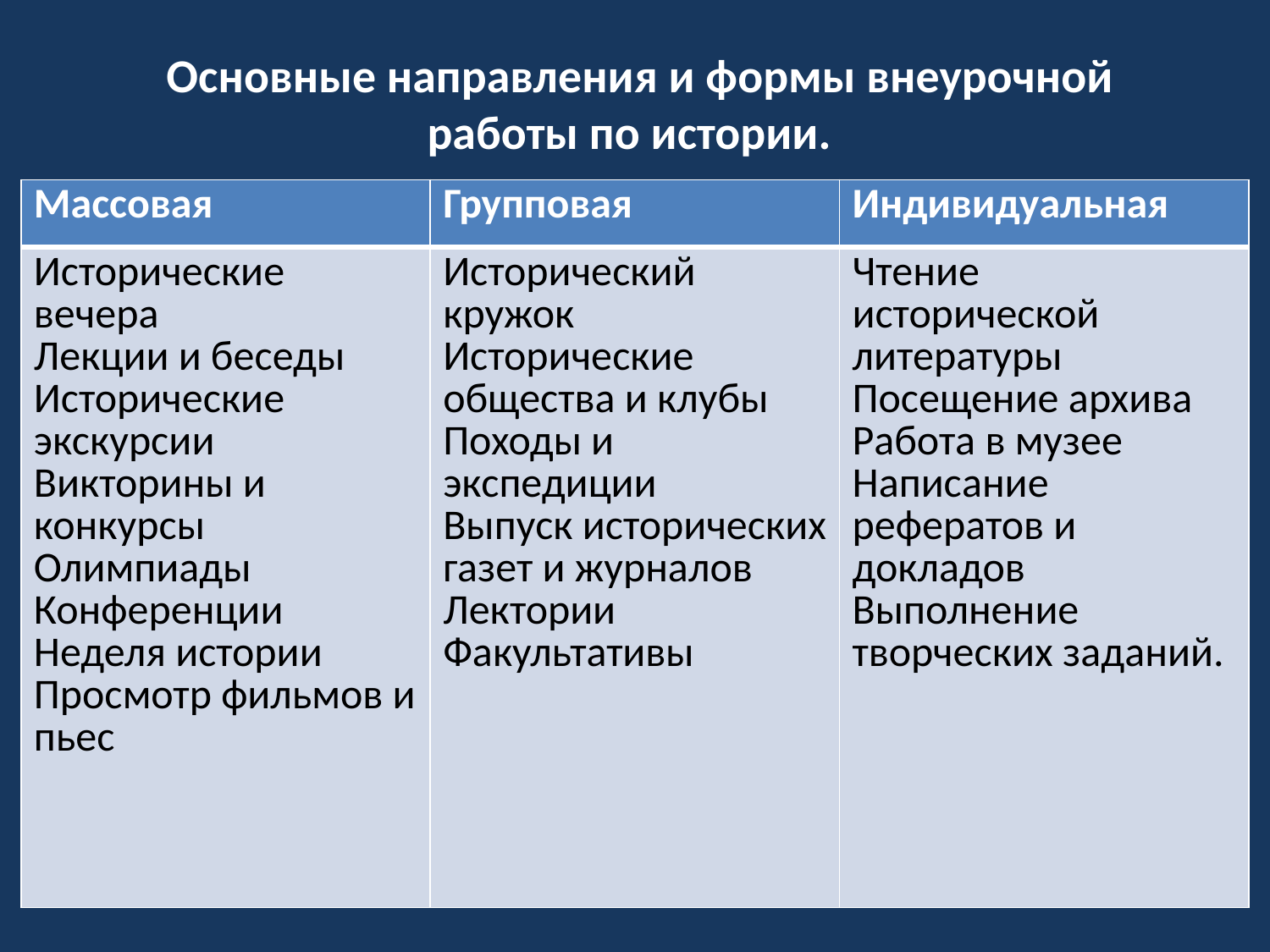

# Основные направления и формы внеурочной работы по истории.
| Массовая | Групповая | Индивидуальная |
| --- | --- | --- |
| Исторические вечера Лекции и беседы Исторические экскурсии Викторины и конкурсы Олимпиады Конференции Неделя истории Просмотр фильмов и пьес | Исторический кружок Исторические общества и клубы Походы и экспедиции Выпуск исторических газет и журналов Лектории Факультативы | Чтение исторической литературы Посещение архива Работа в музее Написание рефератов и докладов Выполнение творческих заданий. |